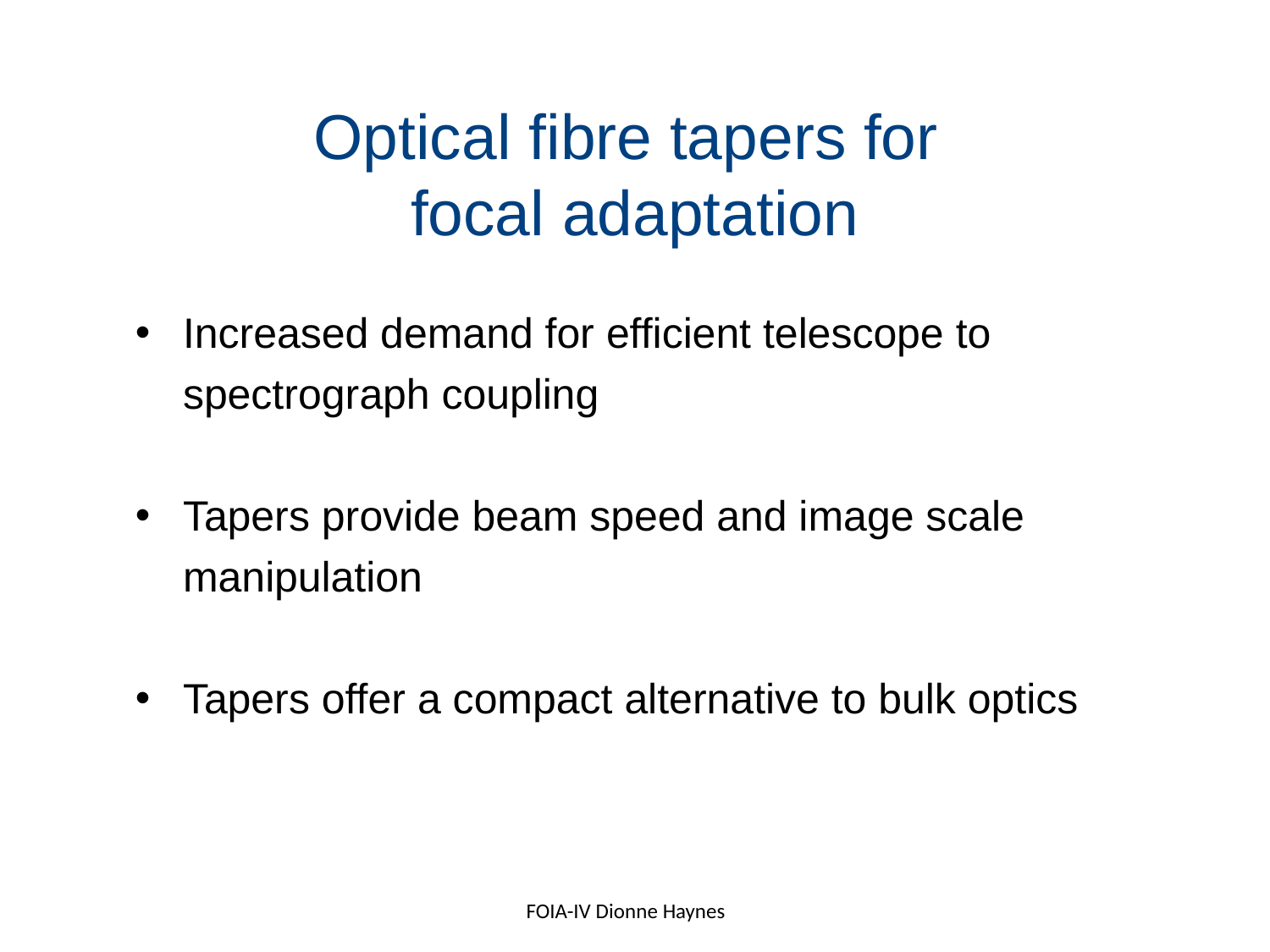

Optical fibre tapers for
focal adaptation
Increased demand for efficient telescope to spectrograph coupling

Tapers provide beam speed and image scale manipulation

Tapers offer a compact alternative to bulk optics

FOIA-IV Dionne Haynes
FOAI 2014 – Dionne Haynes